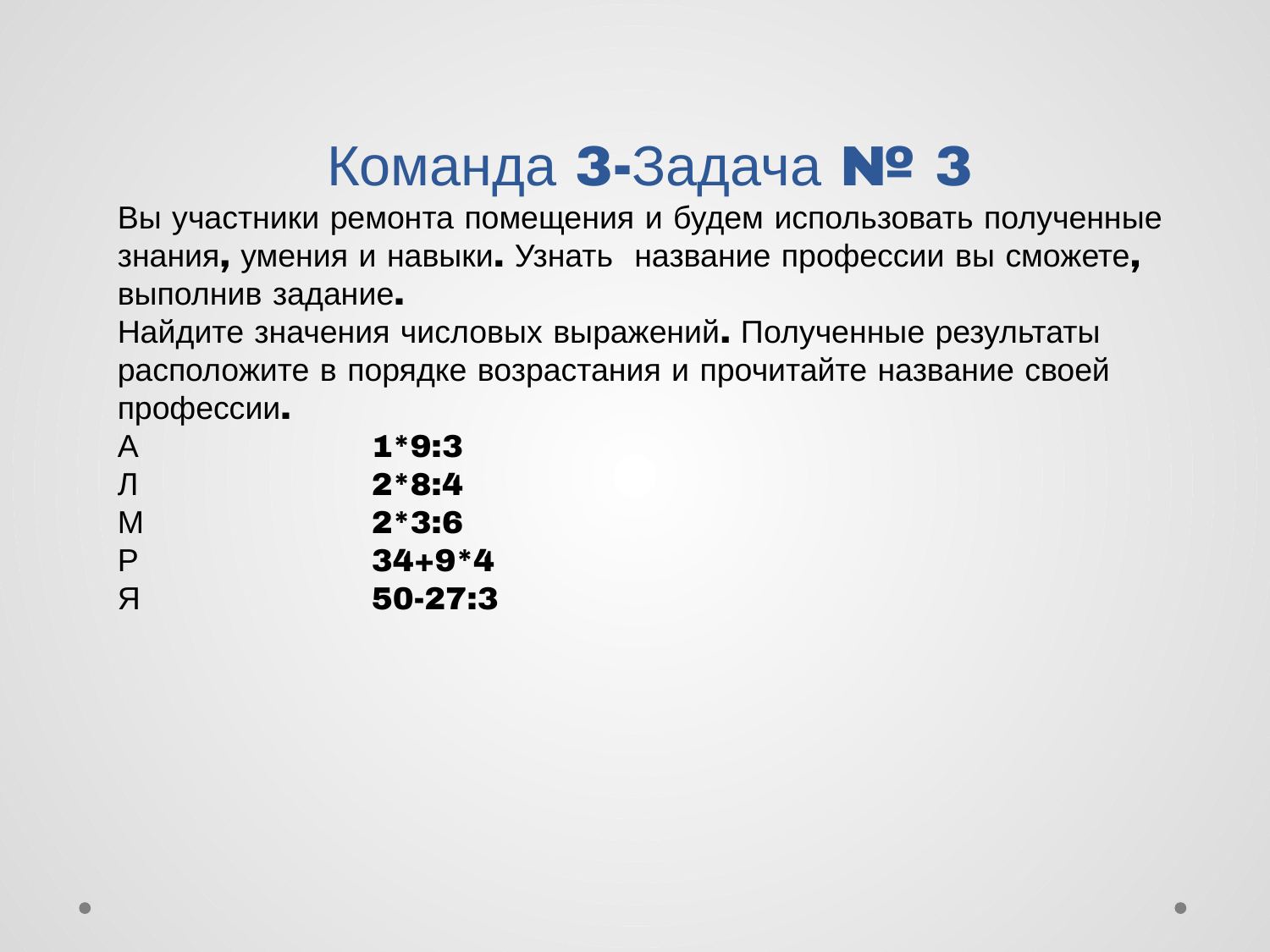

Команда 3-Задача № 3
Вы участники ремонта помещения и будем использовать полученные знания, умения и навыки. Узнать  название профессии вы сможете, выполнив задание.
Найдите значения числовых выражений. Полученные результаты расположите в порядке возрастания и прочитайте название своей профессии.
А		1*9:3
Л		2*8:4
М		2*3:6
Р		34+9*4
Я		50-27:3